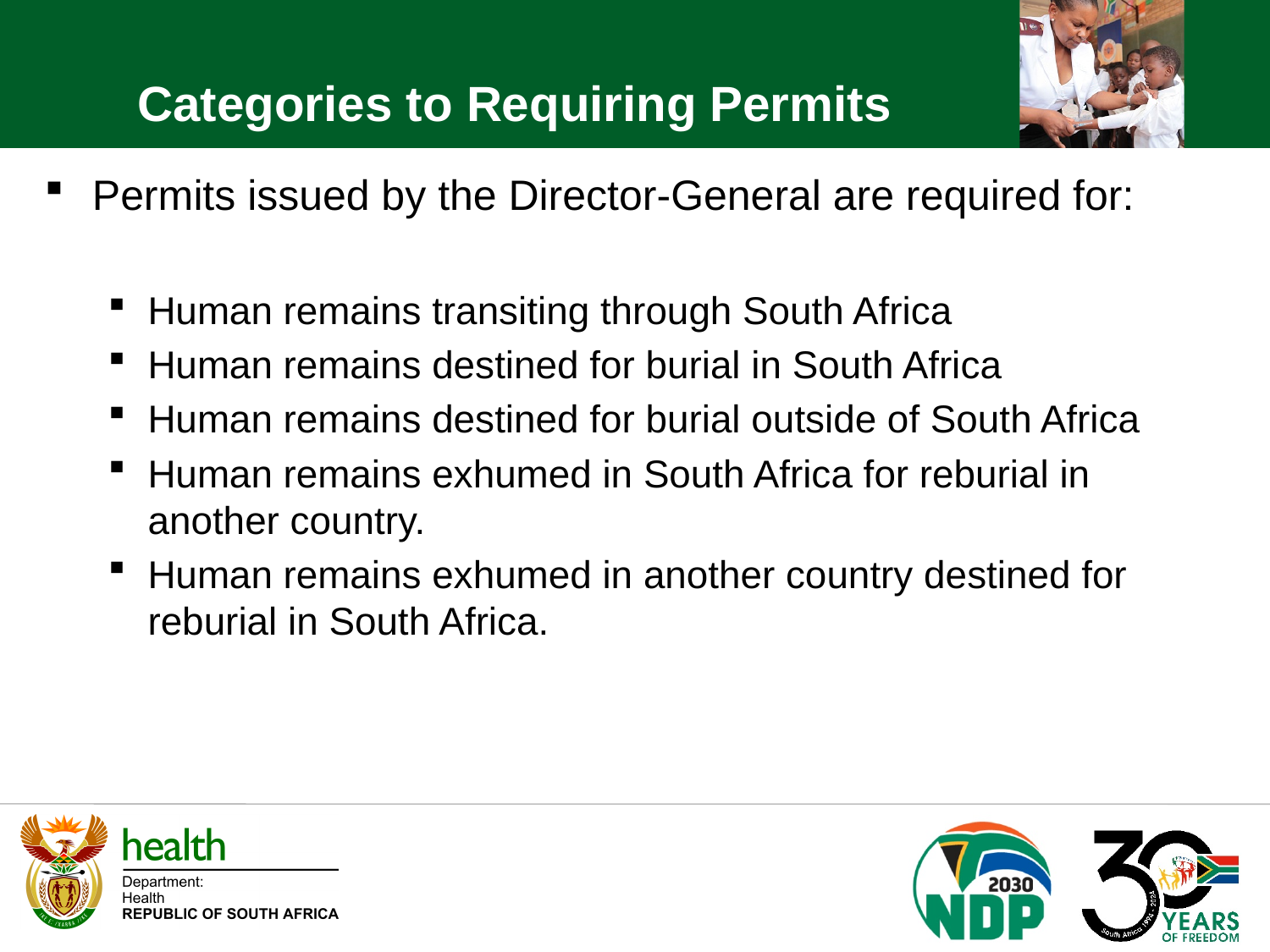

Categories to Requiring Permits
Permits issued by the Director-General are required for:

Human remains transiting through South Africa
Human remains destined for burial in South Africa
Human remains destined for burial outside of South Africa
Human remains exhumed in South Africa for reburial in another country.
Human remains exhumed in another country destined for reburial in South Africa.